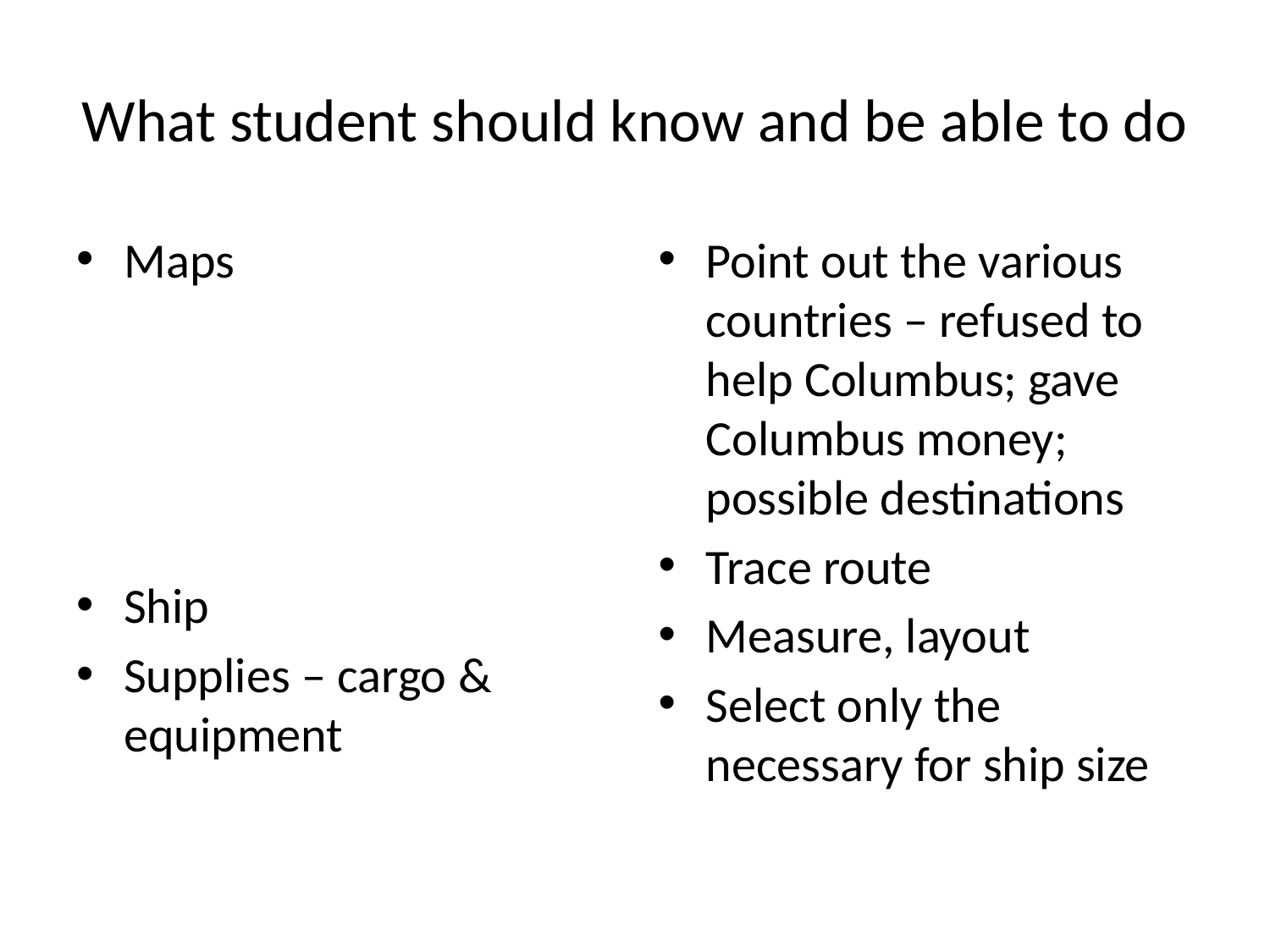

# What student should know and be able to do
Maps

Ship
Supplies – cargo & equipment
Point out the various countries – refused to help Columbus; gave Columbus money; possible destinations
Trace route
Measure, layout
Select only the necessary for ship size